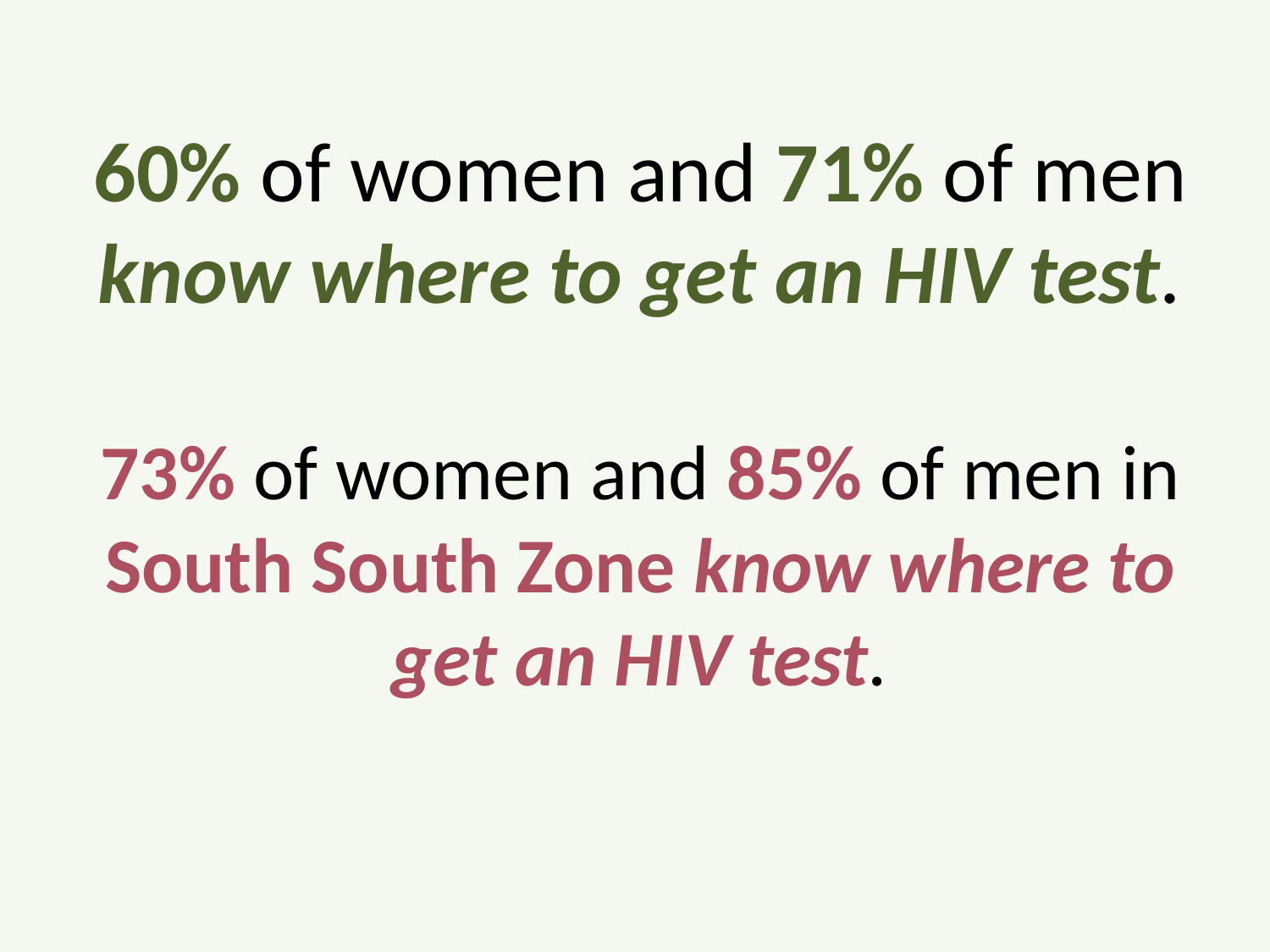

# 60% of women and 71% of men know where to get an HIV test. 73% of women and 85% of men in South South Zone know where to get an HIV test.